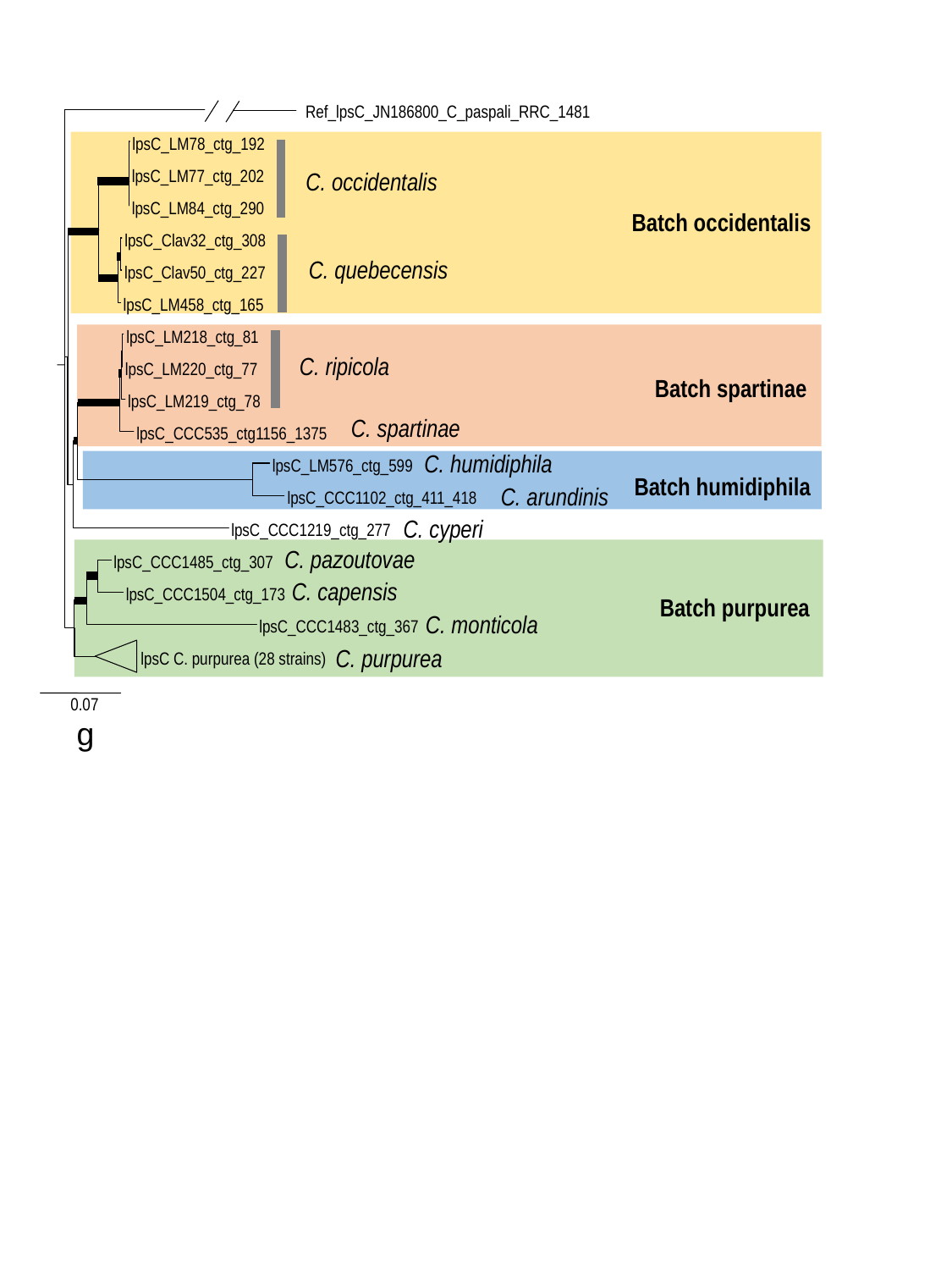

Ref_lpsC_JN186800_C_paspali_RRC_1481

lpsC_LM78_ctg_192

lpsC_LM77_ctg_202

lpsC_LM84_ctg_290
lpsC_Clav32_ctg_308

lpsC_Clav50_ctg_227

lpsC_LM458_ctg_165
lpsC_LM218_ctg_81

lpsC_LM220_ctg_77

lpsC_LM219_ctg_78

lpsC_CCC535_ctg1156_1375

lpsC_LM576_ctg_599

lpsC_CCC1102_ctg_411_418
lpsC_CCC1219_ctg_277
lpsC_CCC1485_ctg_307

lpsC_CCC1504_ctg_173

lpsC_CCC1483_ctg_367

lpsC C. purpurea (28 strains)

0.07

C. occidentalis

C. quebecensis

C. ripicola
C. spartinae
C. humidiphila
C. arundinis
C. cyperi
C. pazoutovae
C. capensis
C. monticola
C. purpurea

Batch occidentalis

Batch spartinae

Batch humidiphila

Batch purpurea

g